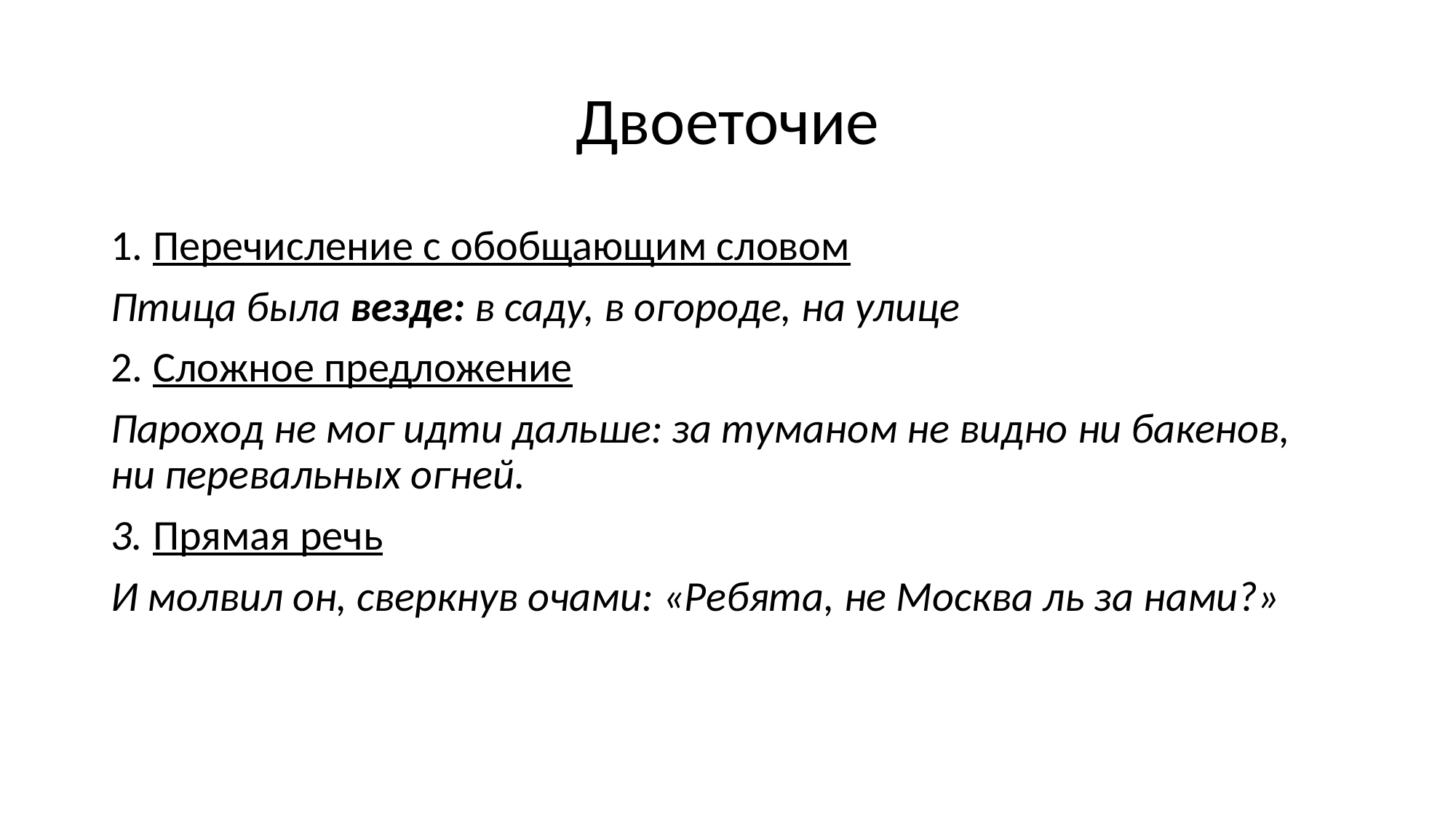

# Двоеточие
1. Перечисление с обобщающим словом
Птица была везде: в саду, в огороде, на улице
2. Сложное предложение
Пароход не мог идти дальше: за туманом не видно ни бакенов, ни перевальных огней.
3. Прямая речь
И молвил он, сверкнув очами: «Ребята, не Москва ль за нами?»